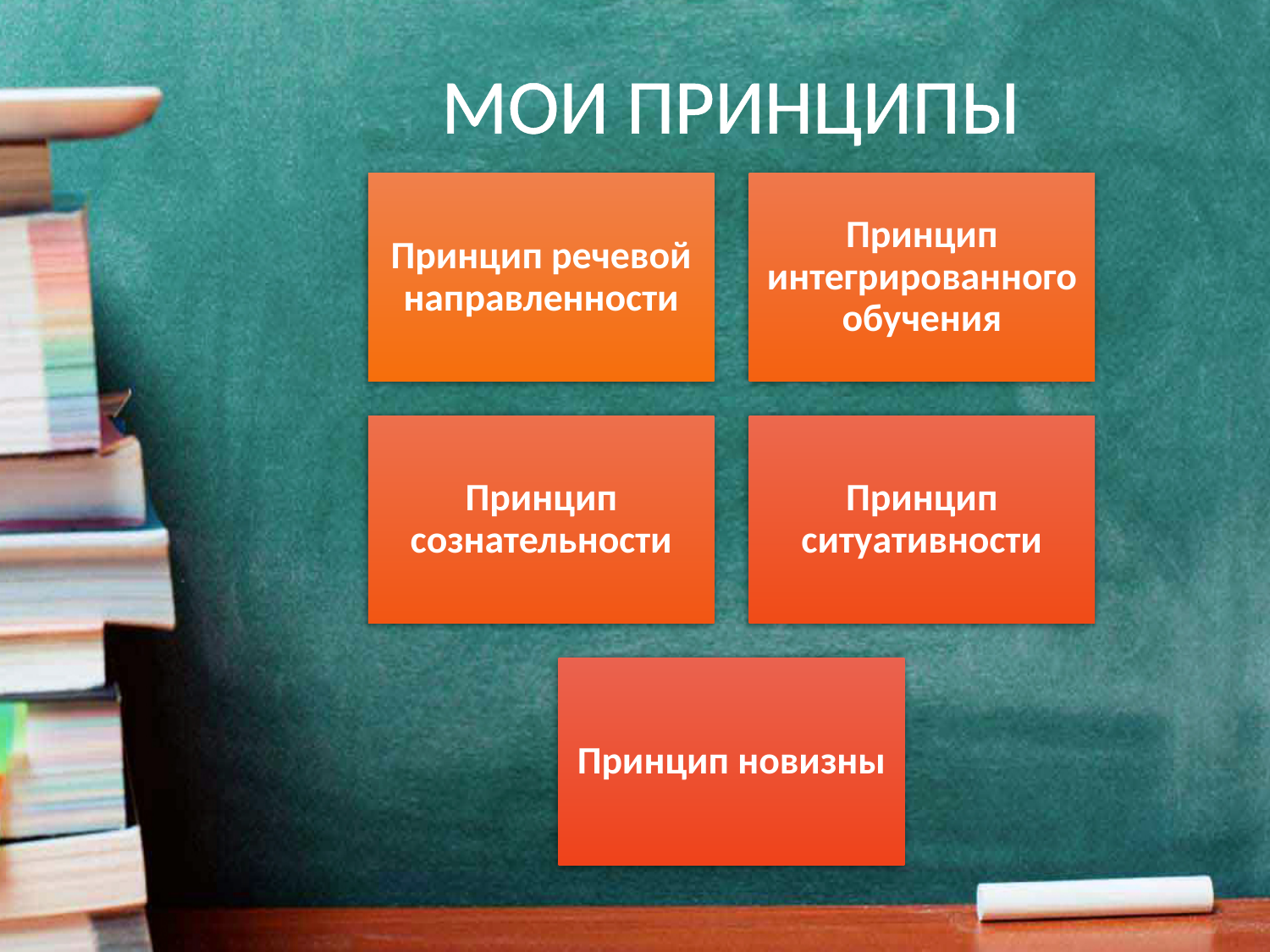

# МОИ ПРИНЦИПЫ
Принцип речевой направленности
Принцип интегрированного обучения
Принцип сознательности
Принцип ситуативности
Принцип новизны